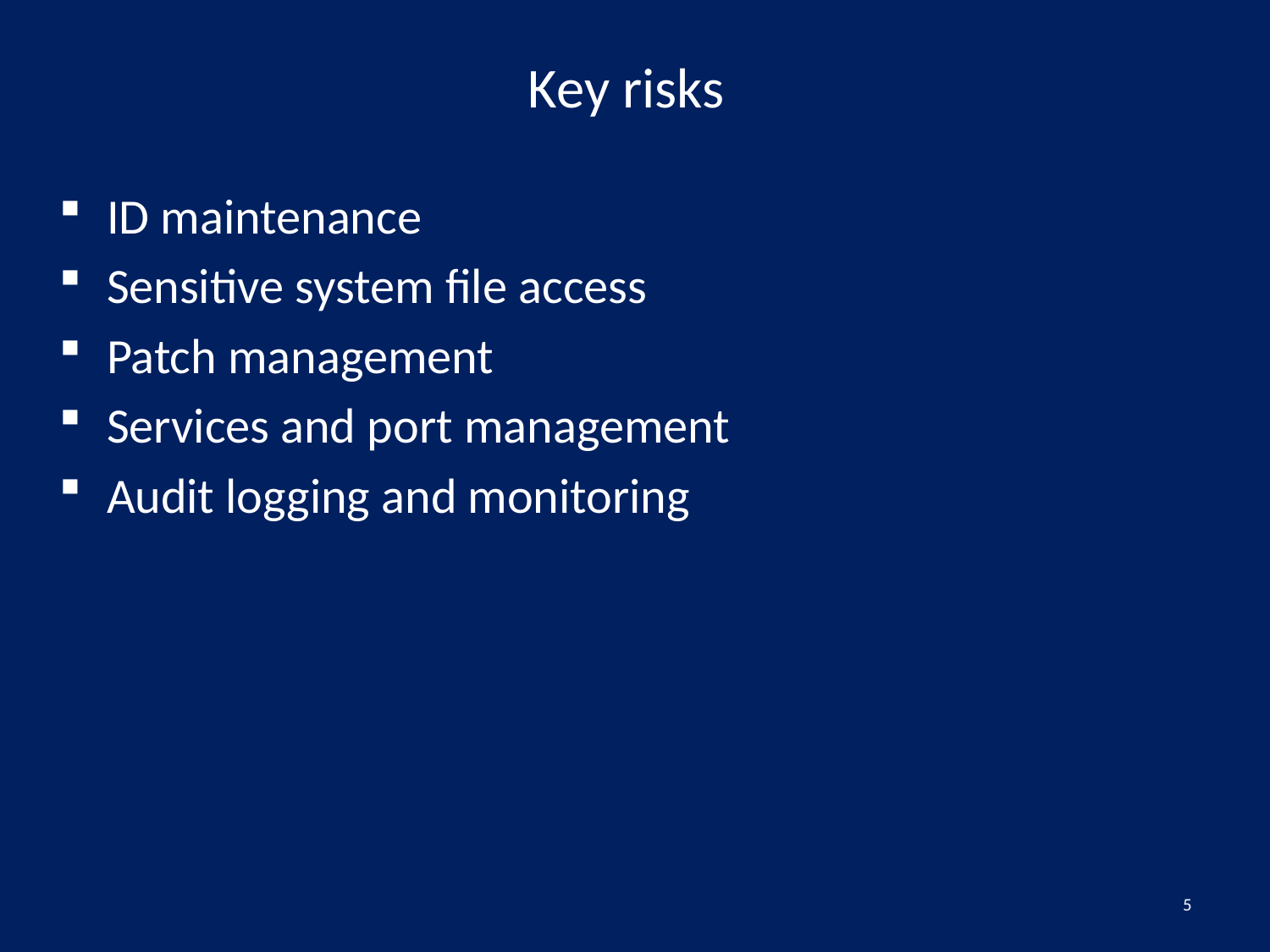

# Key risks
ID maintenance
Sensitive system file access
Patch management
Services and port management
Audit logging and monitoring